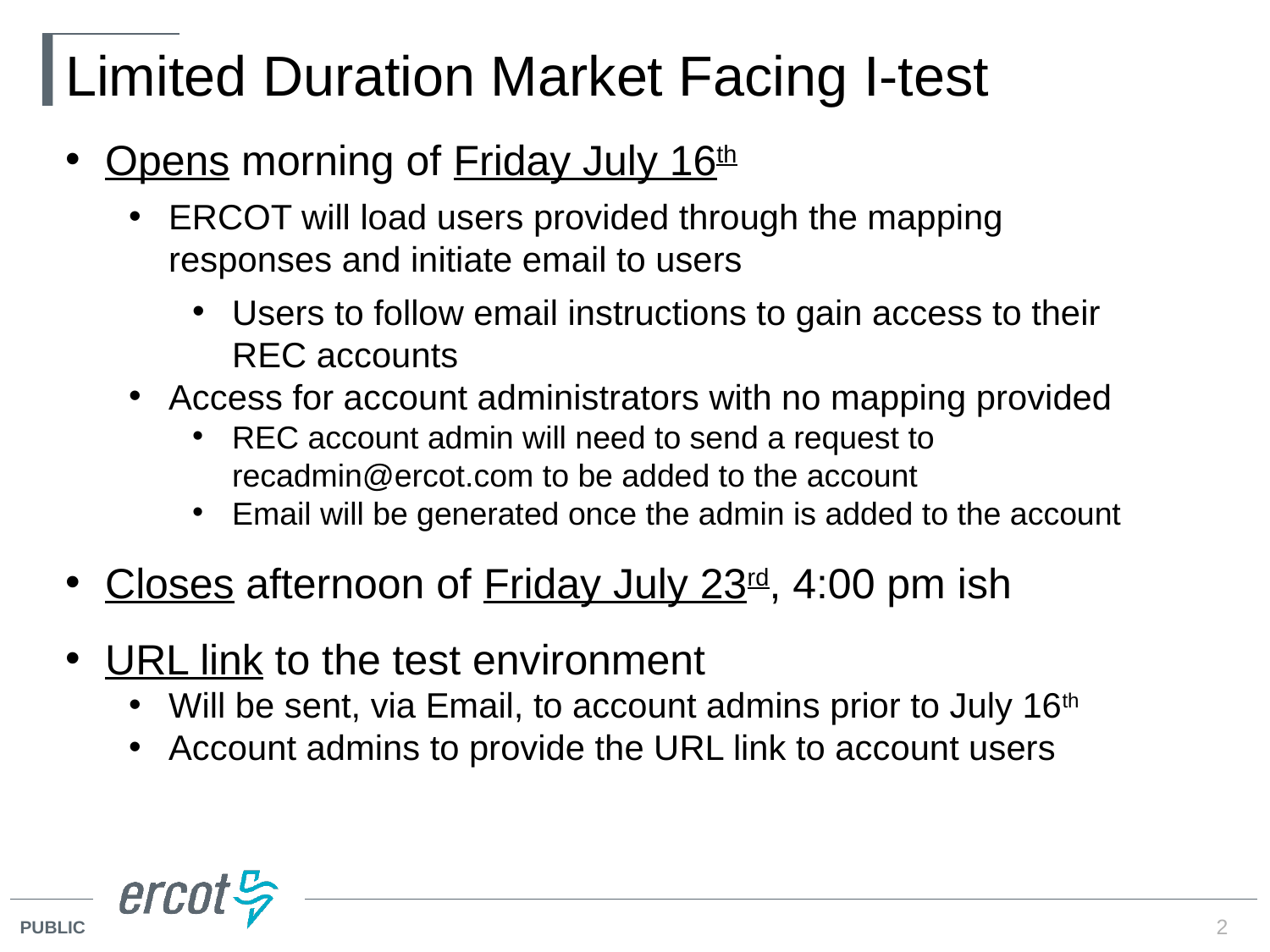

# Limited Duration Market Facing I-test
Opens morning of Friday July 16th
ERCOT will load users provided through the mapping responses and initiate email to users
Users to follow email instructions to gain access to their REC accounts
Access for account administrators with no mapping provided
REC account admin will need to send a request to recadmin@ercot.com to be added to the account
Email will be generated once the admin is added to the account

Closes afternoon of Friday July 23rd, 4:00 pm ish

URL link to the test environment
Will be sent, via Email, to account admins prior to July 16th
Account admins to provide the URL link to account users

2